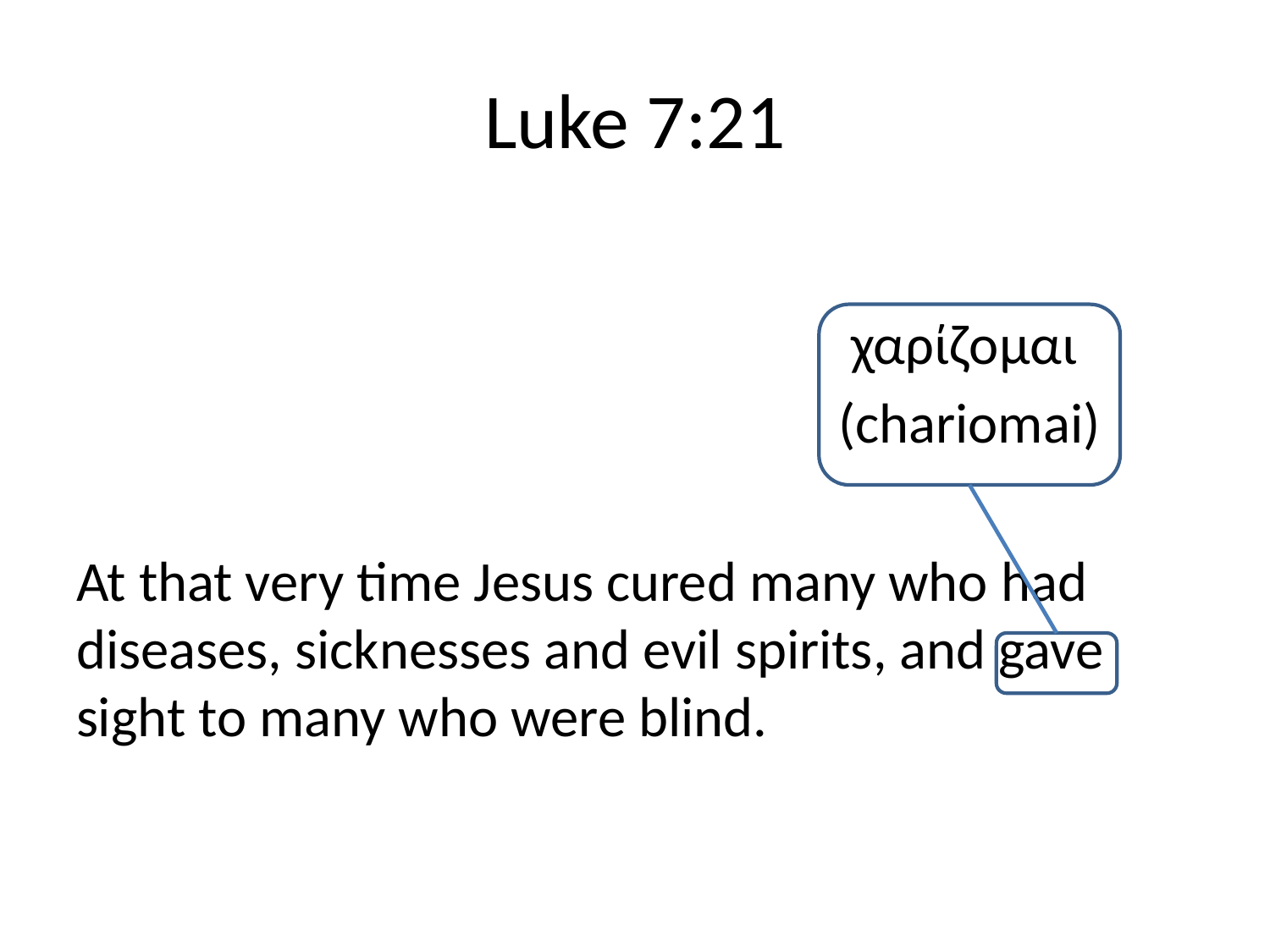

# Luke 7:21

						 χαρίζομαι
						(chariomai)

At that very time Jesus cured many who had diseases, sicknesses and evil spirits, and gave sight to many who were blind.